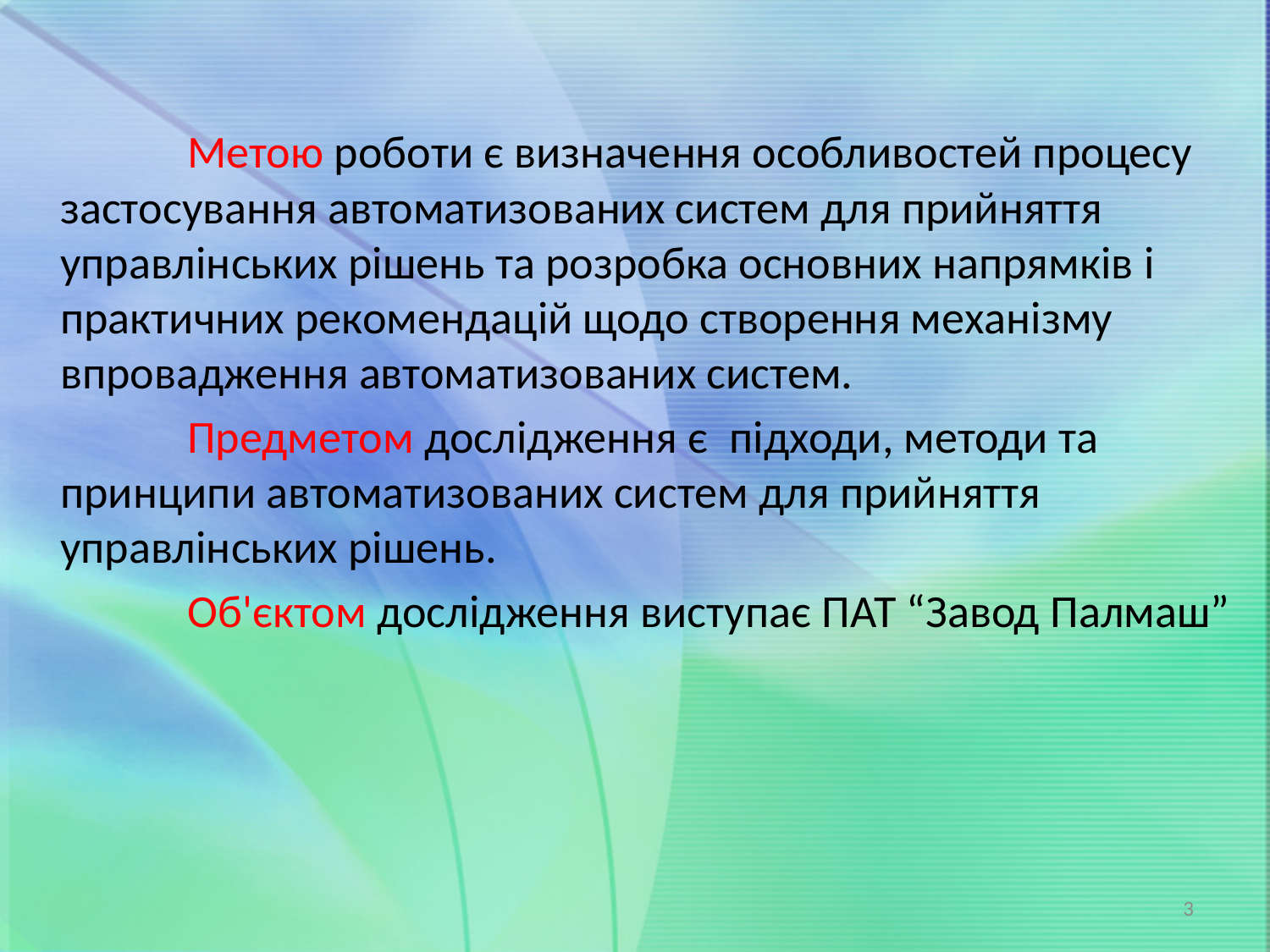

Метою роботи є визначення особливостей процесу застосування автоматизованих систем для прийняття управлінських рішень та розробка основних напрямків і практичних рекомендацій щодо створення механізму впровадження автоматизованих систем.
		Предметом дослідження є  підходи, методи та принципи автоматизованих систем для прийняття управлінських рішень.
		Об'єктом дослідження виступає ПАТ “Завод Палмаш”

3